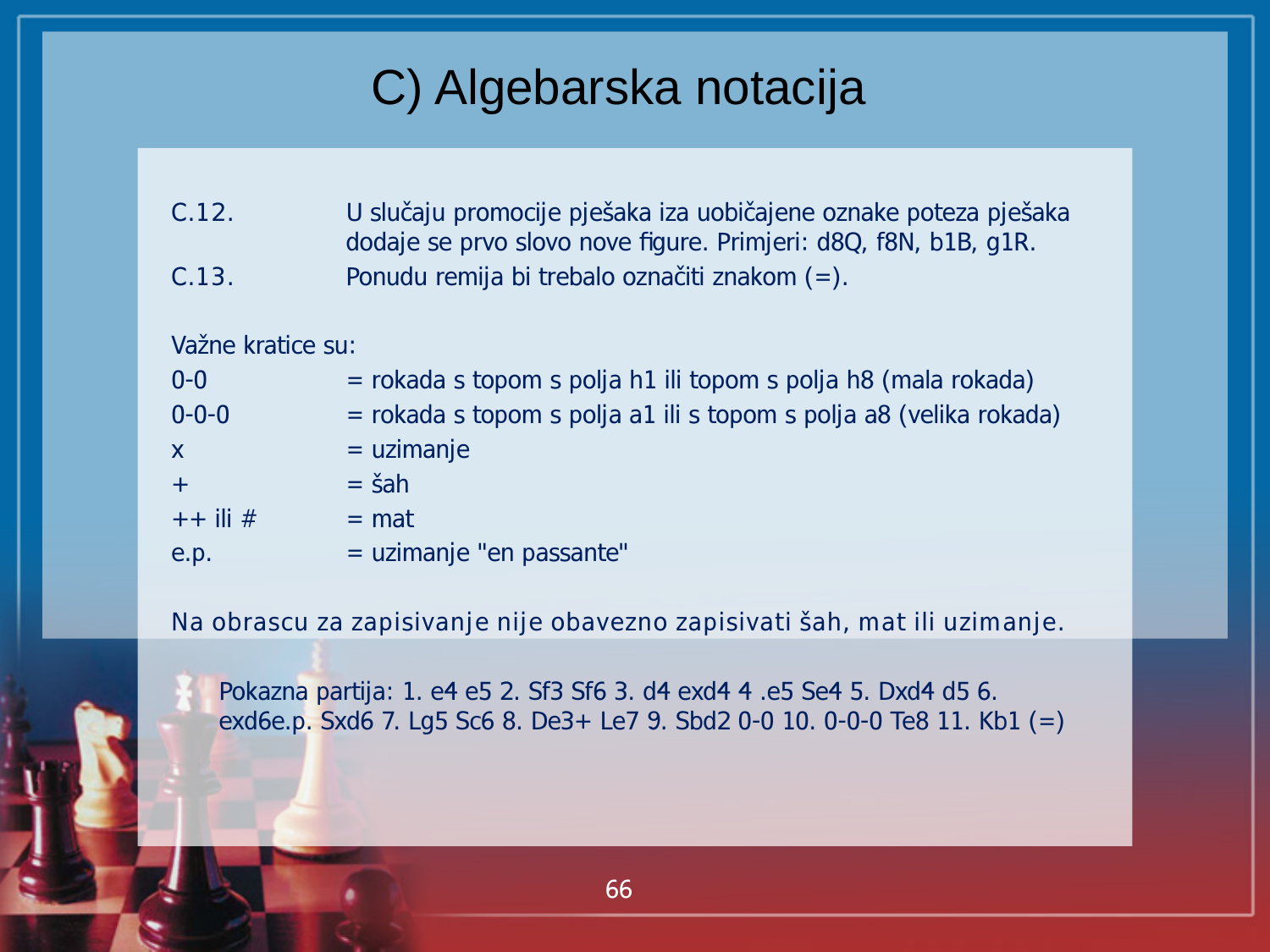

# C) Algebarska notacija
C.12.	U slučaju promocije pješaka iza uobičajene oznake poteza pješaka 	dodaje se prvo slovo nove figure. Primjeri: d8Q, f8N, b1B, g1R.
C.13.	Ponudu remija bi trebalo označiti znakom (=).

Važne kratice su:
0-0		= rokada s topom s polja h1 ili topom s polja h8 (mala rokada)
0-0-0	= rokada s topom s polja a1 ili s topom s polja a8 (velika rokada)
x		= uzimanje
+		= šah
++ ili #	= mat
e.p.		= uzimanje "en passante"

Na obrascu za zapisivanje nije obavezno zapisivati šah, mat ili uzimanje.

	Pokazna partija: 1. e4 e5 2. Sf3 Sf6 3. d4 exd4 4 .e5 Se4 5. Dxd4 d5 6. exd6e.p. Sxd6 7. Lg5 Sc6 8. De3+ Le7 9. Sbd2 0-0 10. 0-0-0 Te8 11. Kb1 (=)

66